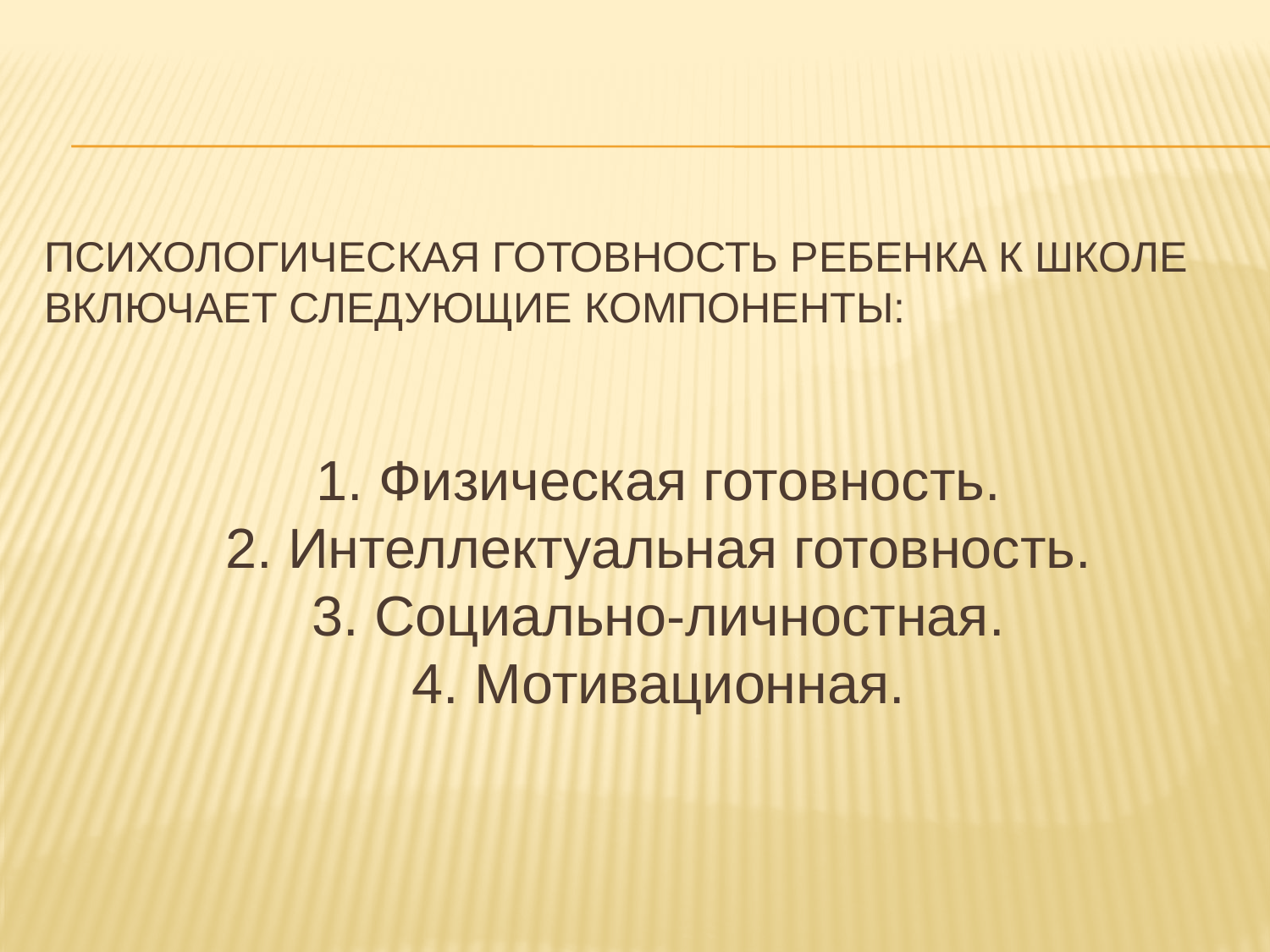

# Психологическая готовность ребенка к школе включает следующие компоненты:
1. Физическая готовность.
2. Интеллектуальная готовность.
3. Социально-личностная.
4. Мотивационная.